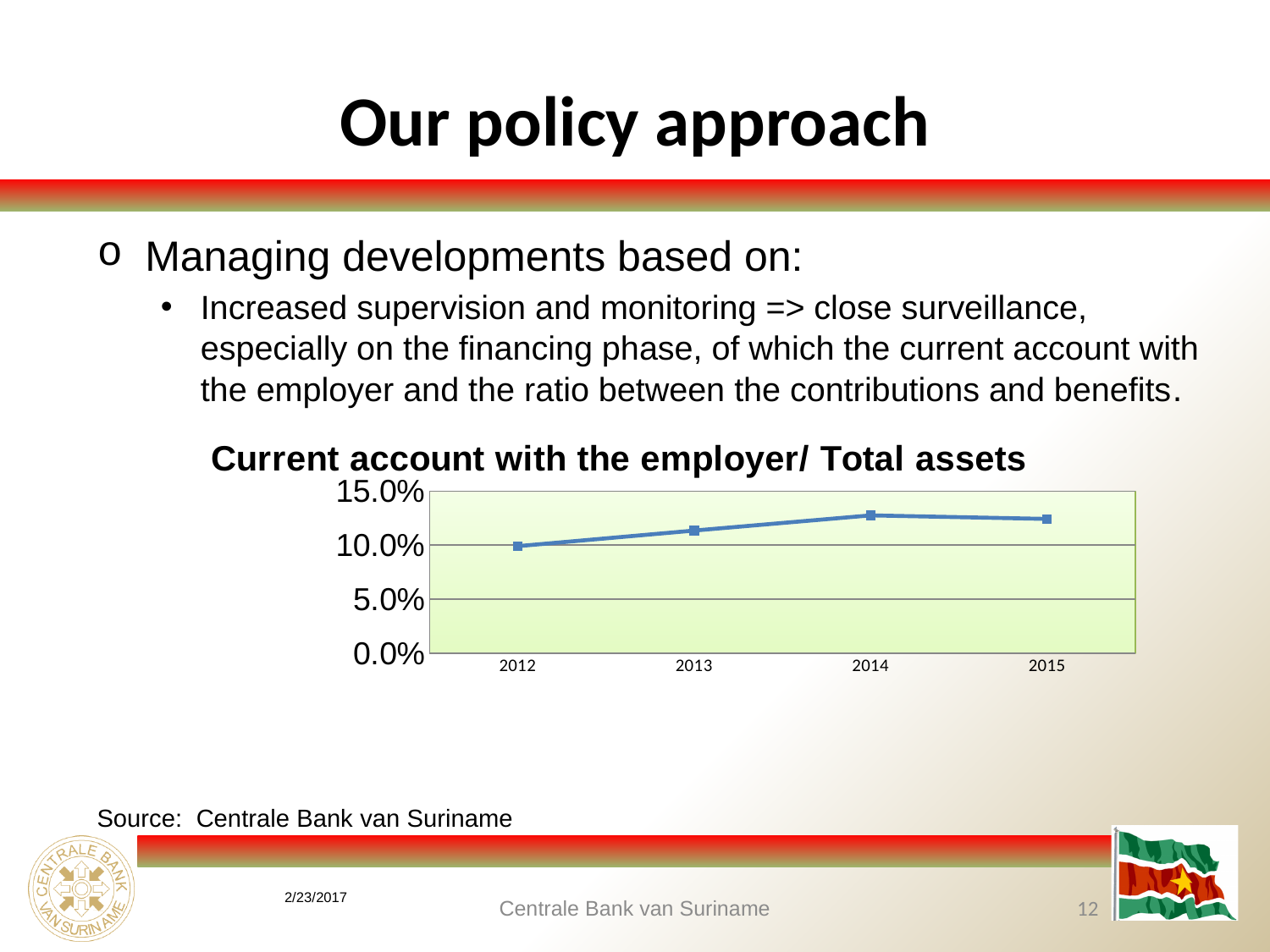

# Our policy approach
Managing developments based on:
Increased supervision and monitoring => close surveillance, especially on the financing phase, of which the current account with the employer and the ratio between the contributions and benefits.

### Chart: Current account with the employer/ Total assets

| Category | Current account with the employer/ total assets |
|---|---|
| 2012 | 0.099066796971351 |
| 2013 | 0.1135053695829131 |
| 2014 | 0.1276013967611618 |
| 2015 | 0.1243031415815778 |
Source:  Centrale Bank van Suriname
2/23/2017
Centrale Bank van Suriname
12